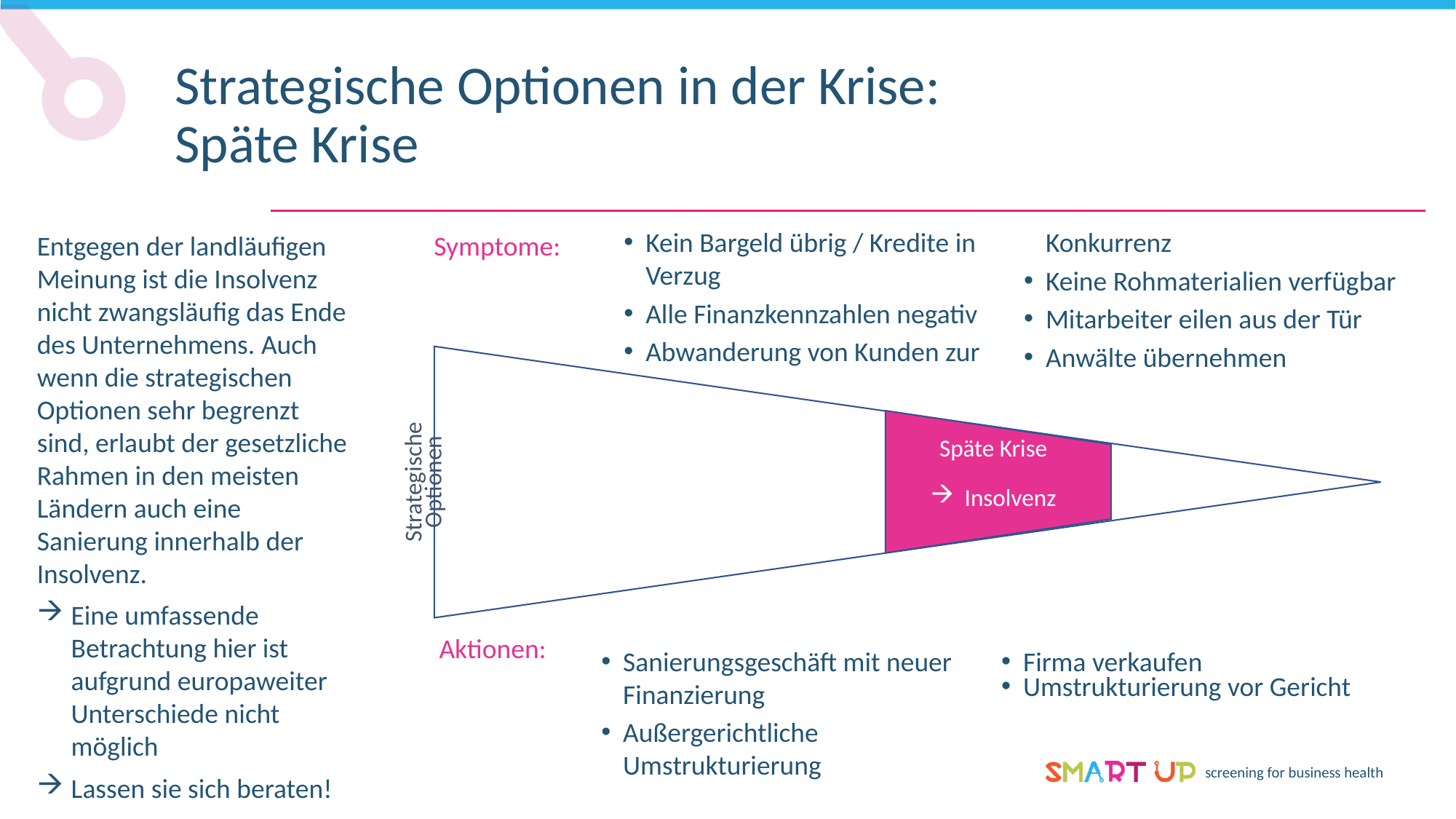

Strategische Optionen in der Krise: Späte Krise
Kein Bargeld übrig / Kredite in Verzug
Alle Finanzkennzahlen negativ
Abwanderung von Kunden zur Konkurrenz
Keine Rohmaterialien verfügbar
Mitarbeiter eilen aus der Tür
Anwälte übernehmen
Entgegen der landläufigen Meinung ist die Insolvenz nicht zwangsläufig das Ende des Unternehmens. Auch wenn die strategischen Optionen sehr begrenzt sind, erlaubt der gesetzliche Rahmen in den meisten Ländern auch eine Sanierung innerhalb der Insolvenz.
Eine umfassende Betrachtung hier ist aufgrund europaweiter Unterschiede nicht möglich
Lassen sie sich beraten!
Symptome:

Späte Krise

Insolvenz
Strategische Optionen
Aktionen:
Sanierungsgeschäft mit neuer Finanzierung
Außergerichtliche Umstrukturierung
Firma verkaufen
Umstrukturierung vor Gericht